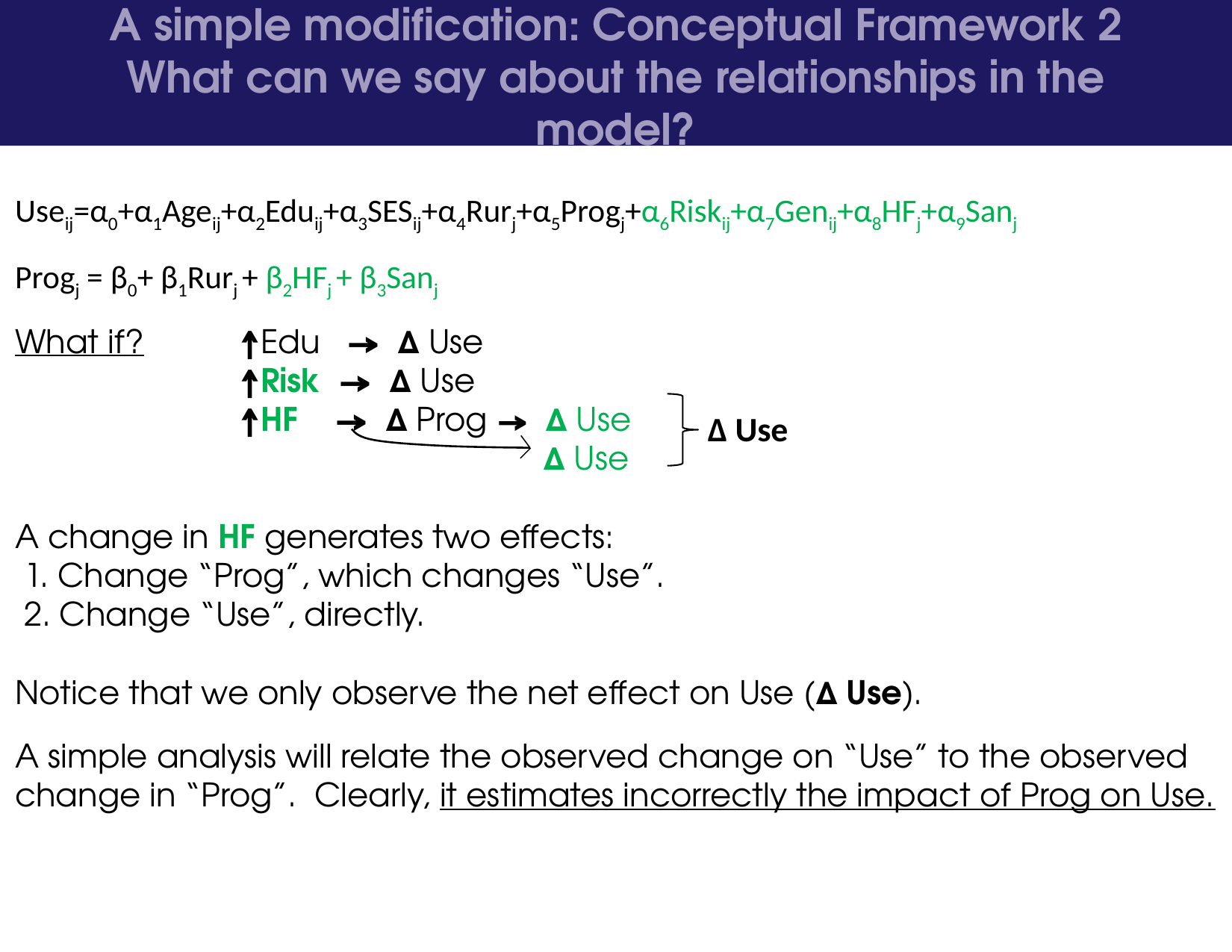

A simple modification: Conceptual Framework 2
What can we say about the relationships in the model?
Useij=α0+α1Ageij+α2Eduij+α3SESij+α4Rurj+α5Progj+α6Riskij+α7Genij+α8HFj+α9Sanj
Progj = β0+ β1Rurj + β2HFj + β3Sanj

What if?	↑Edu   →  ∆ Use
		↑Risk  →  ∆ Use
		↑HF    →  ∆ Prog →  ∆ Use
                                                           ∆ Use

A change in HF generates two effects:
 1. Change “Prog”, which changes “Use”.
 2. Change “Use”, directly.

Notice that we only observe the net effect on Use (∆ Use).

A simple analysis will relate the observed change on “Use” to the observed change in “Prog”.  Clearly, it estimates incorrectly the impact of Prog on Use.

∆ Use